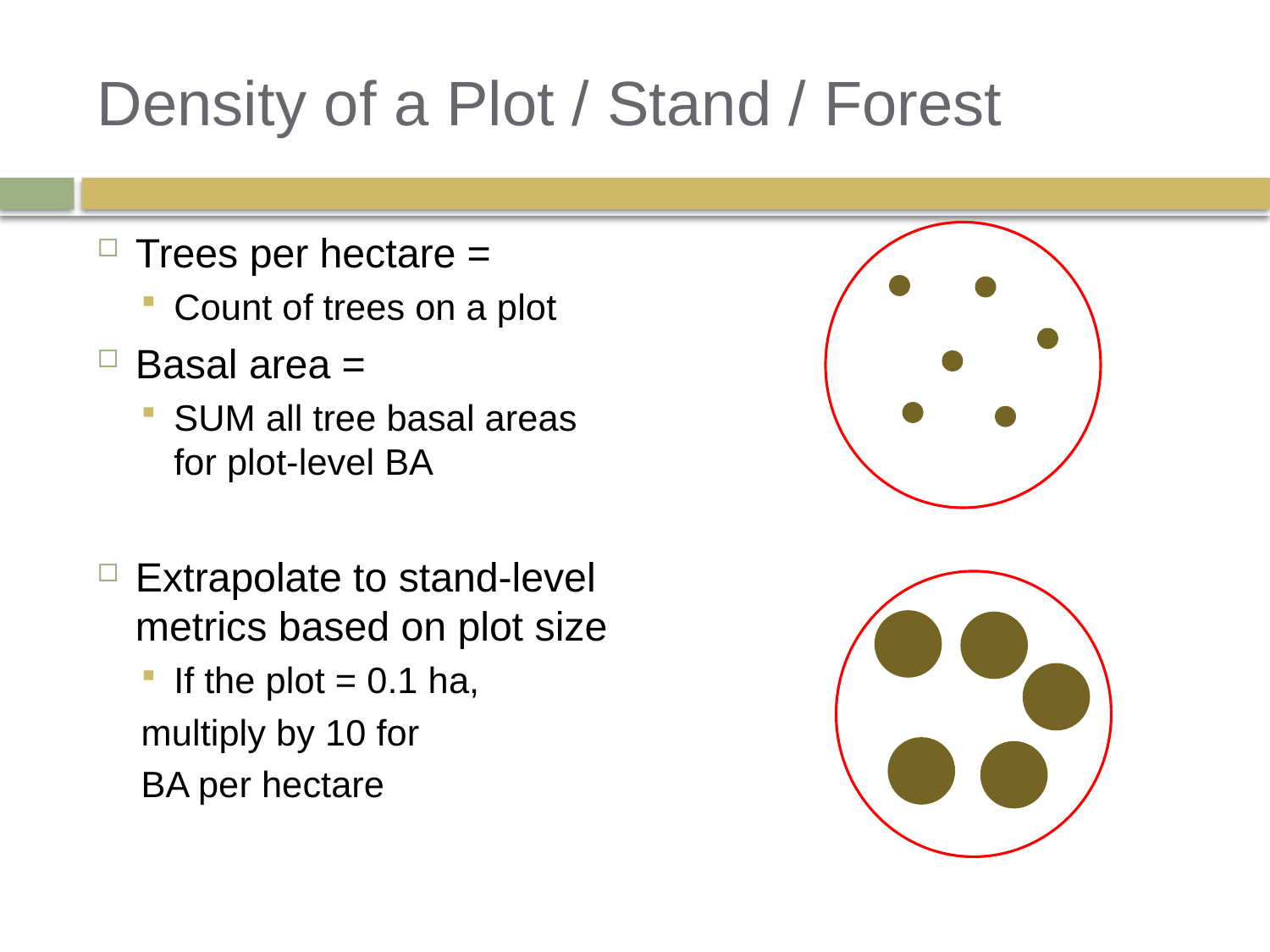

# Density of a Plot / Stand / Forest
Trees per hectare =
Count of trees on a plot
Basal area =
SUM all tree basal areas for plot-level BA

Extrapolate to stand-level metrics based on plot size
If the plot = 0.1 ha,
	multiply by 10 for
	BA per hectare